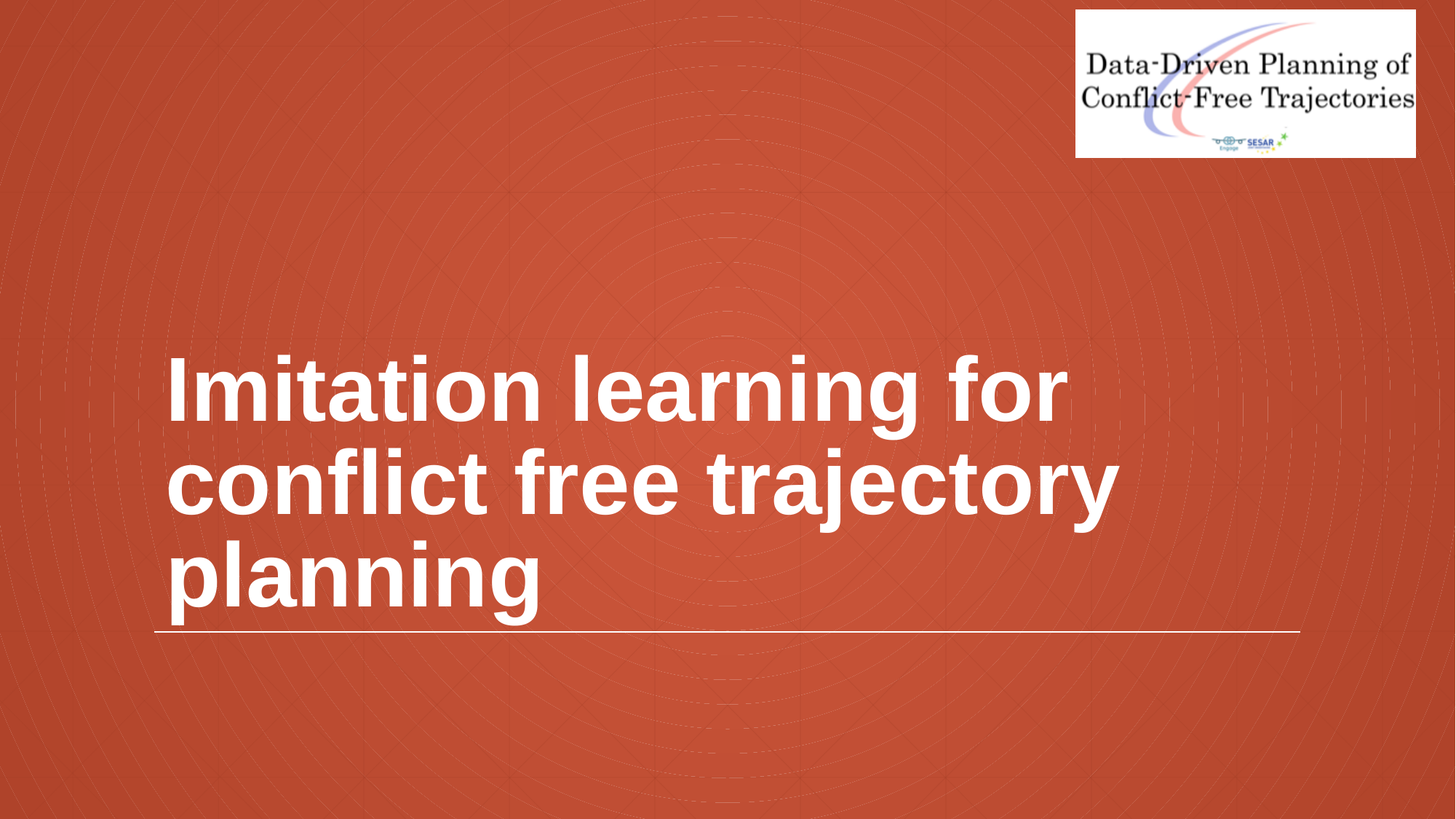

# Imitation learning for conflict free trajectory planning